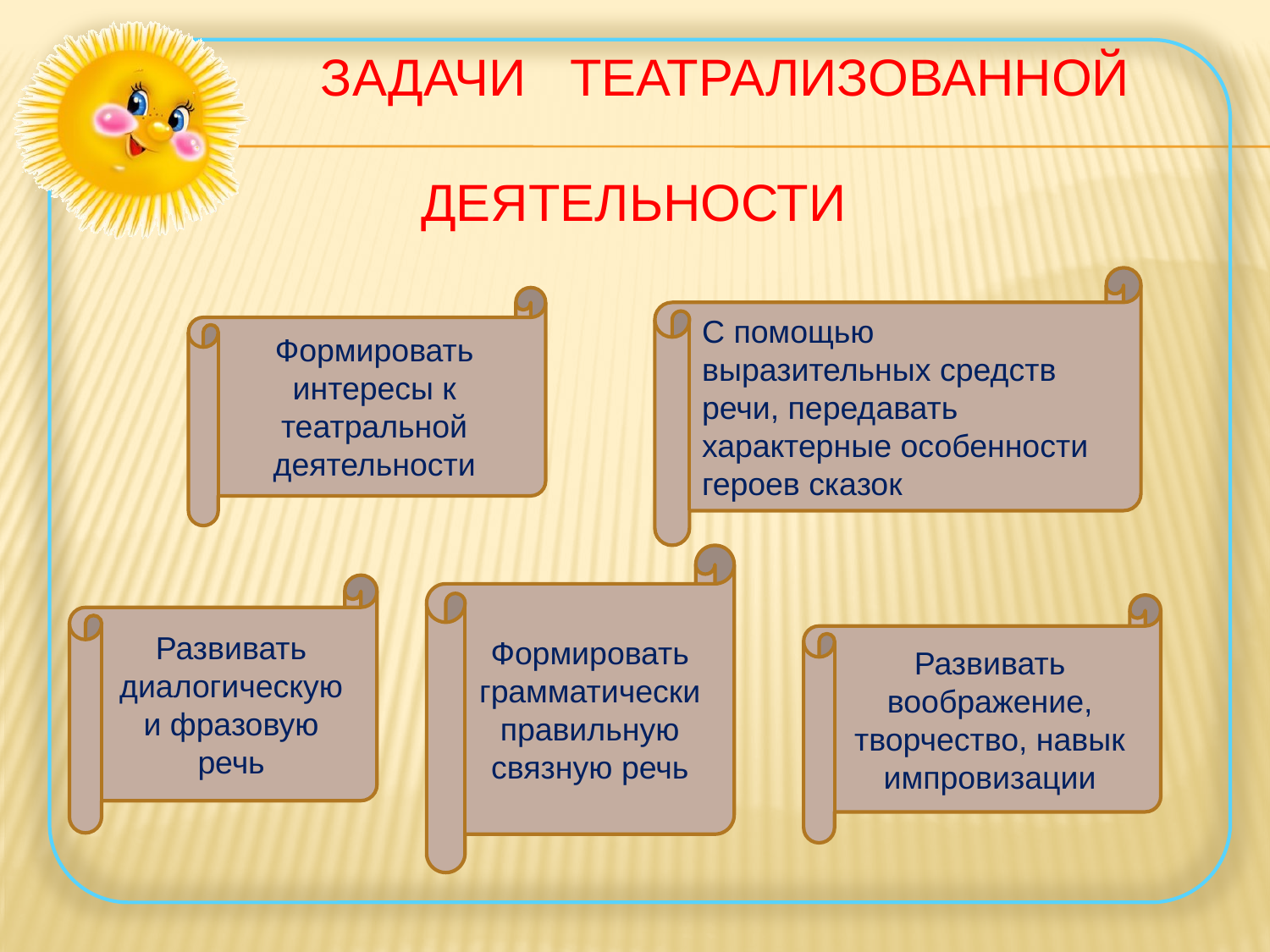

# Задачи   театрализованной деятельности
С помощью выразительных средств речи, передавать характерные особенности героев сказок
Формировать интересы к театральной деятельности
Формировать грамматически правильную связную речь
Развивать диалогическую и фразовую речь
Развивать воображение, творчество, навык импровизации